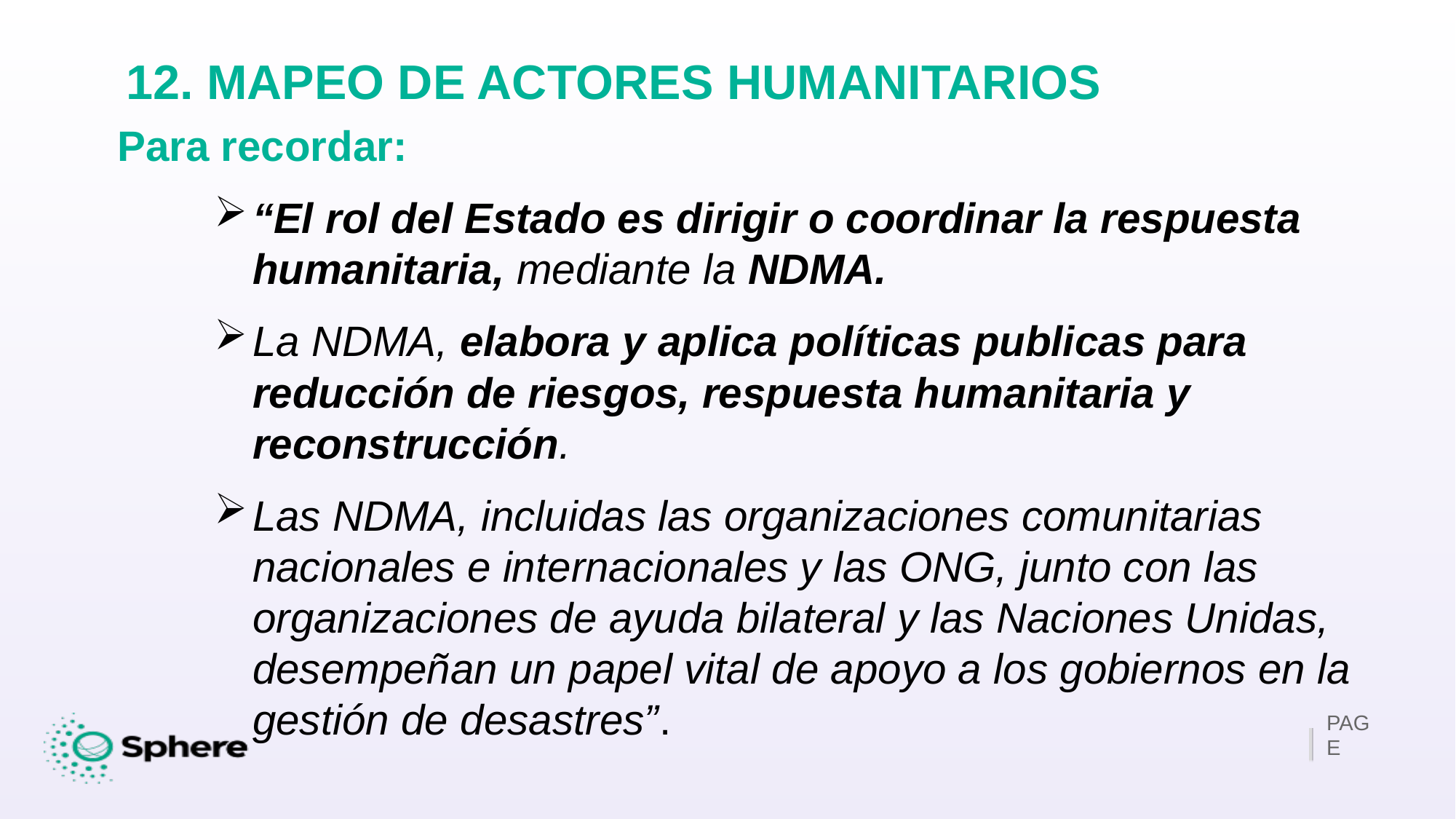

# 12. MAPEO DE ACTORES HUMANITARIOS
Para recordar:
“El rol del Estado es dirigir o coordinar la respuesta humanitaria, mediante la NDMA.
La NDMA, elabora y aplica políticas publicas para reducción de riesgos, respuesta humanitaria y reconstrucción.
Las NDMA, incluidas las organizaciones comunitarias nacionales e internacionales y las ONG, junto con las organizaciones de ayuda bilateral y las Naciones Unidas, desempeñan un papel vital de apoyo a los gobiernos en la gestión de desastres”.